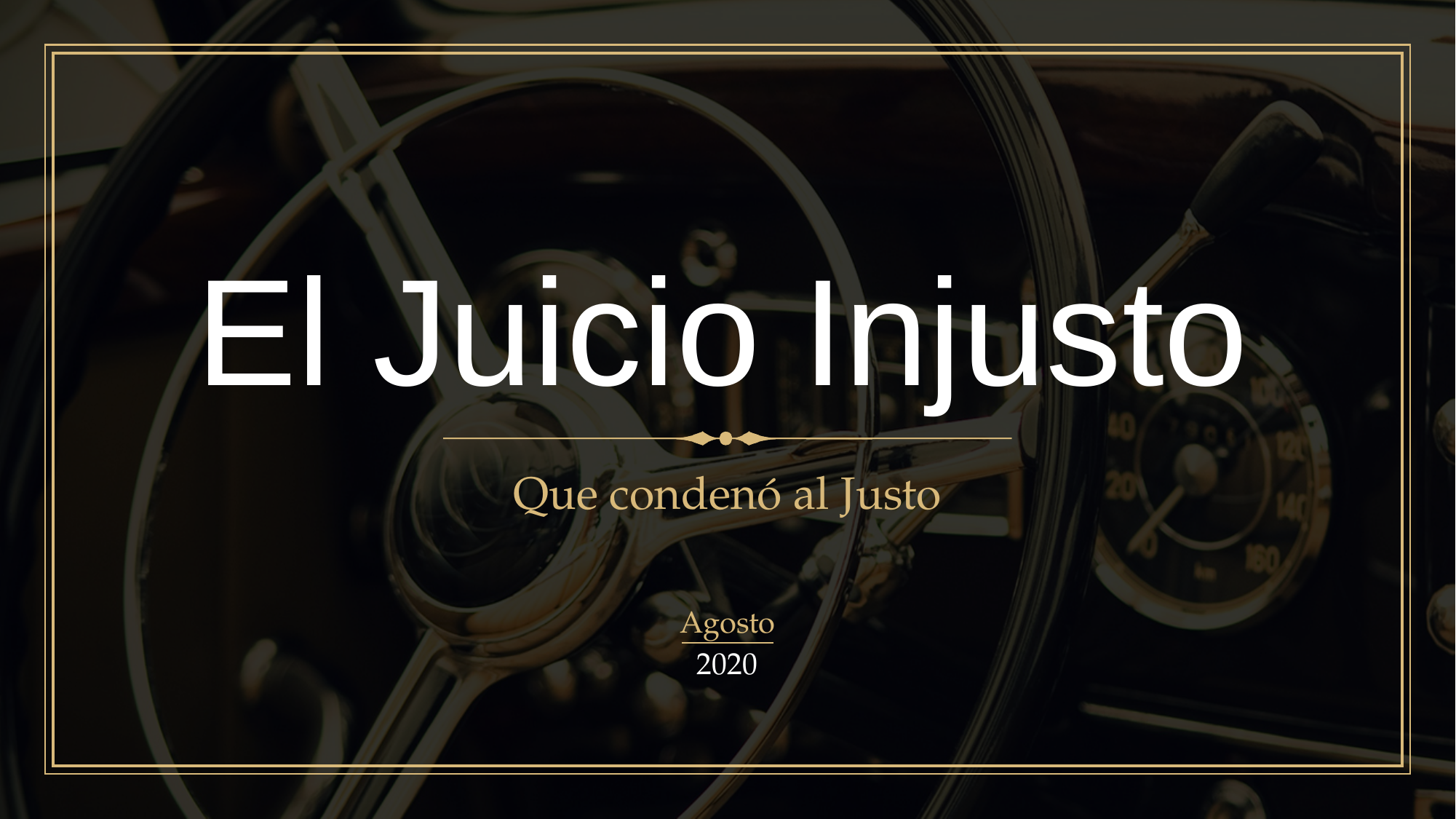

# El Juicio Injusto
Que condenó al Justo
Agosto
2020